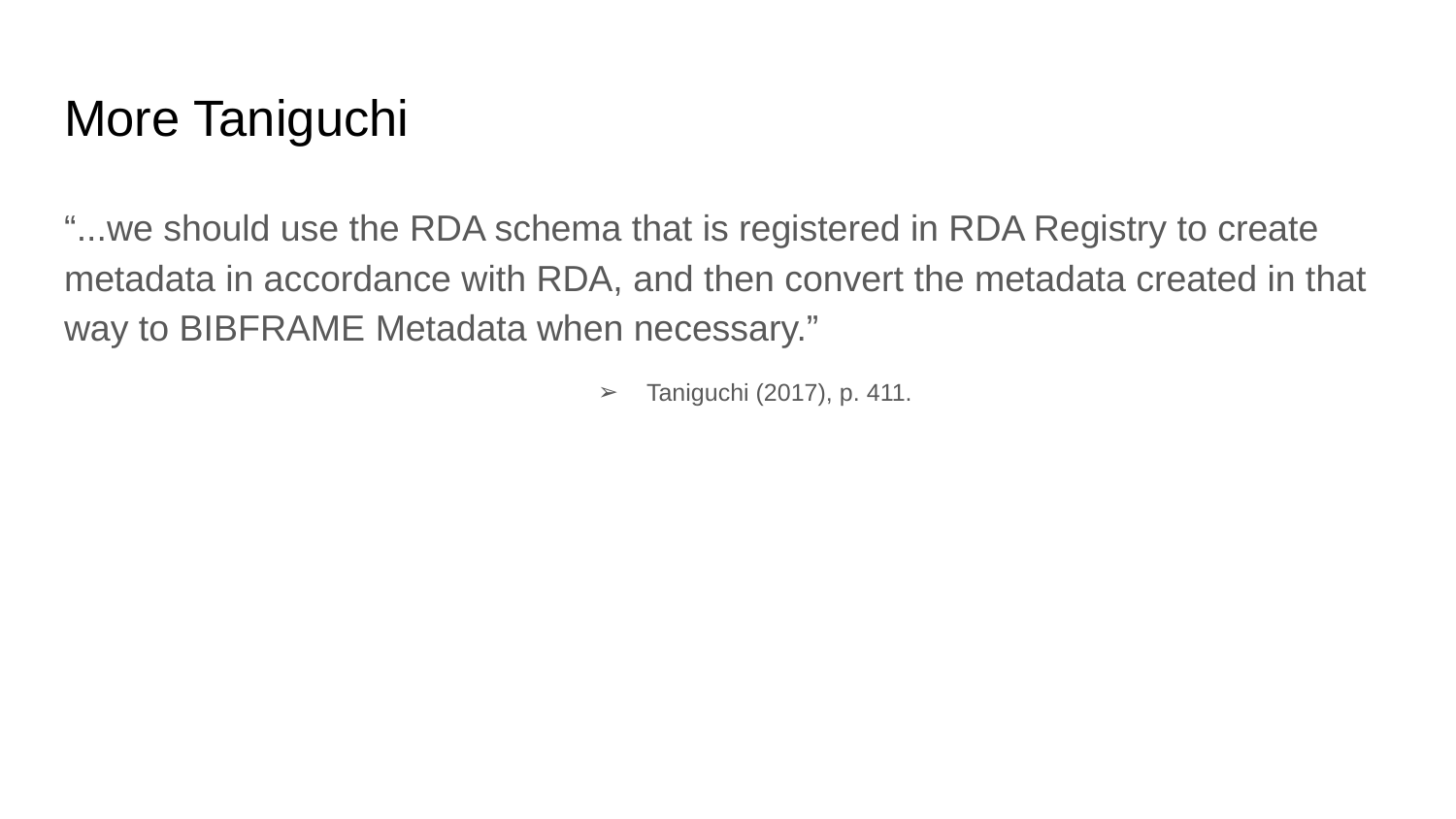

# More Taniguchi
“...we should use the RDA schema that is registered in RDA Registry to create metadata in accordance with RDA, and then convert the metadata created in that way to BIBFRAME Metadata when necessary.”
Taniguchi (2017), p. 411.